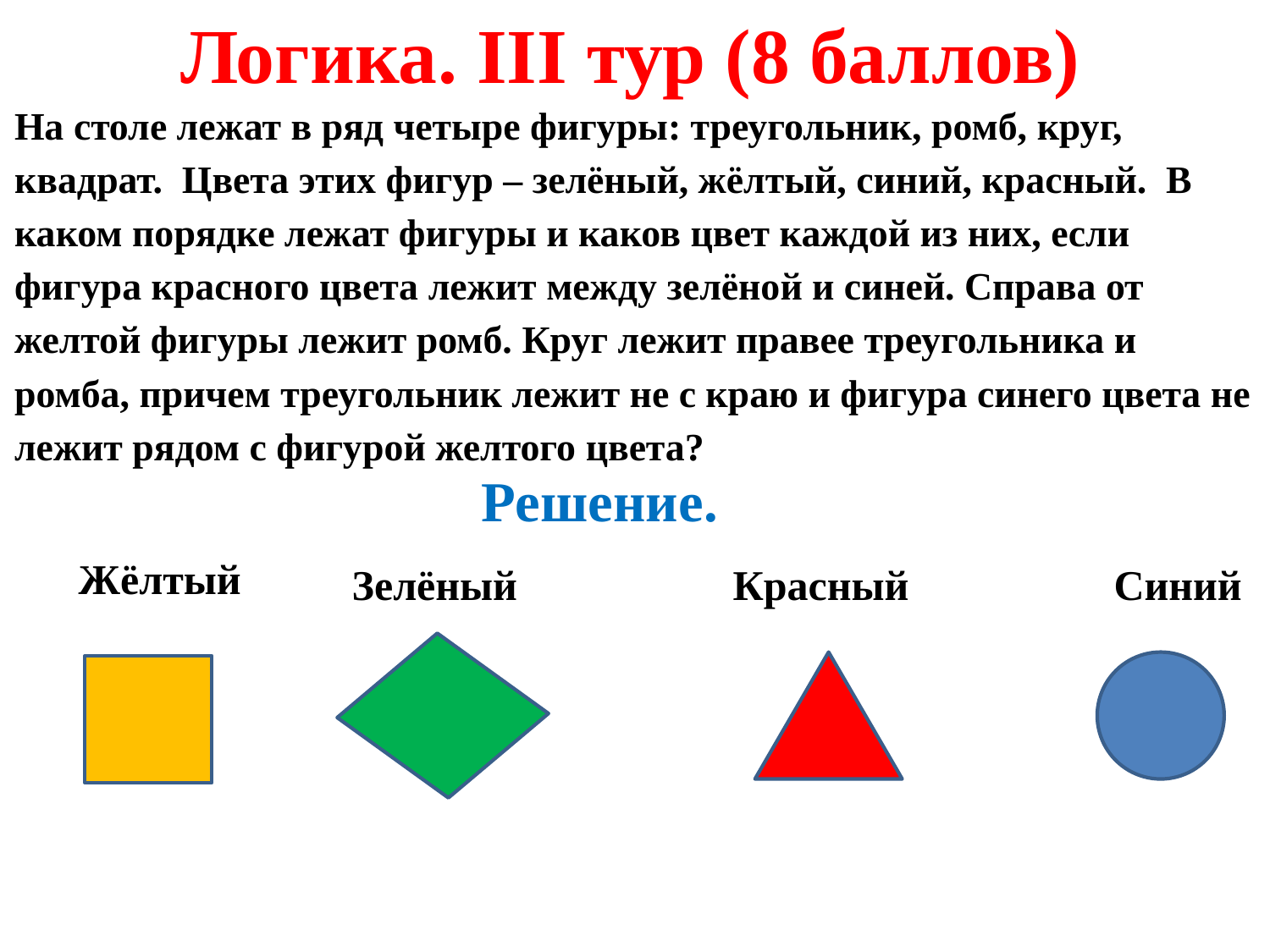

Логика. III тур (8 баллов)
На столе лежат в ряд четыре фигуры: треугольник, ромб, круг, квадрат.  Цвета этих фигур – зелёный, жёлтый, синий, красный.  В каком порядке лежат фигуры и каков цвет каждой из них, если  фигура красного цвета лежит между зелёной и синей. Справа от желтой фигуры лежит ромб. Круг лежит правее треугольника и ромба, причем треугольник лежит не с краю и фигура синего цвета не лежит рядом с фигурой желтого цвета?
Решение.

Зелёный		Красный		Синий
Жёлтый